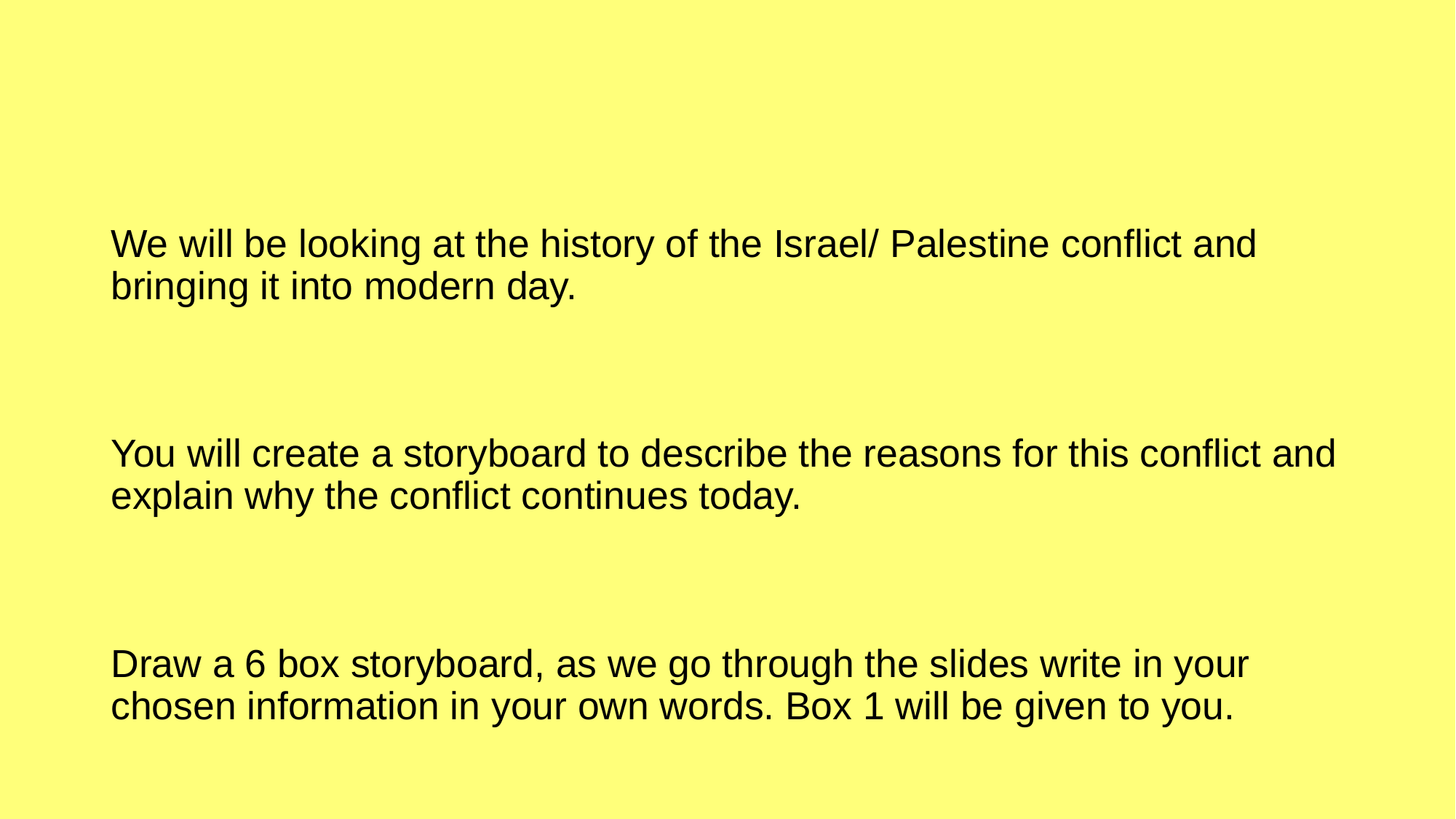

#
We will be looking at the history of the Israel/ Palestine conflict and bringing it into modern day.

You will create a storyboard to describe the reasons for this conflict and explain why the conflict continues today.

Draw a 6 box storyboard, as we go through the slides write in your chosen information in your own words. Box 1 will be given to you.